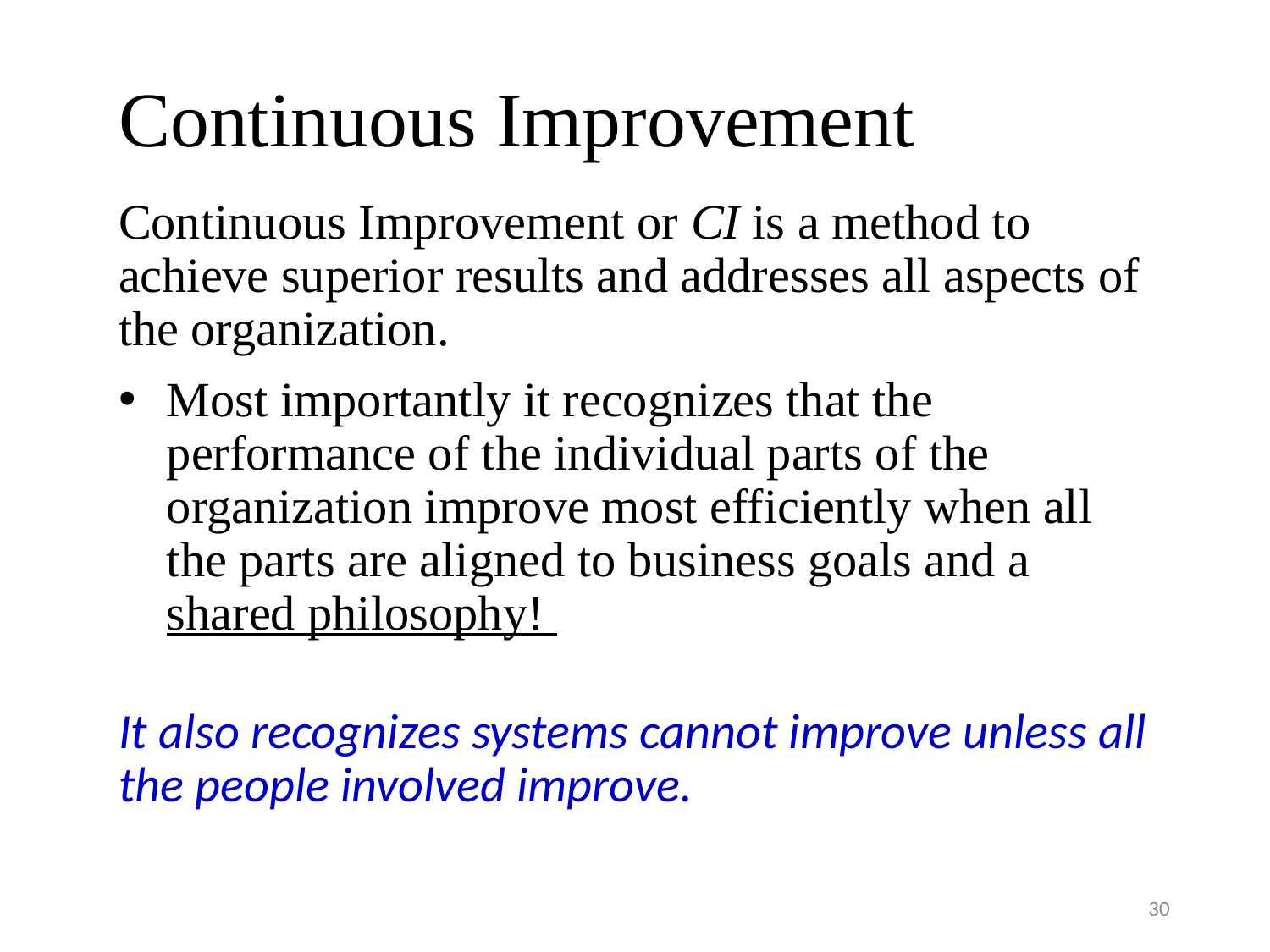

# Continuous Improvement
Continuous Improvement or CI is a method to achieve superior results and addresses all aspects of the organization.
Most importantly it recognizes that the performance of the individual parts of the organization improve most efficiently when all the parts are aligned to business goals and a shared philosophy!

It also recognizes systems cannot improve unless all the people involved improve.

30